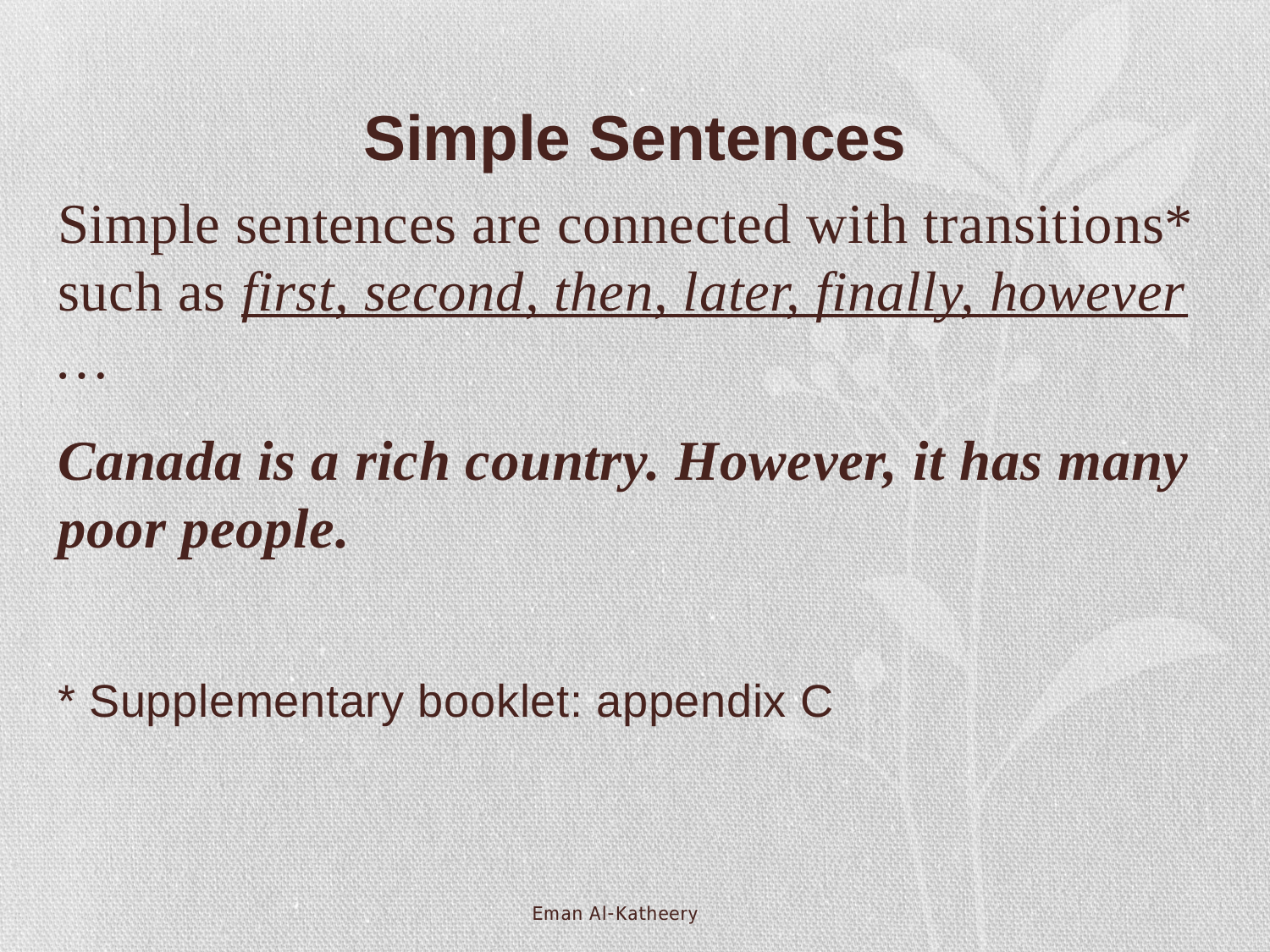

# Simple Sentences
Simple sentences are connected with transitions* such as first, second, then, later, finally, however …

Canada is a rich country. However, it has many poor people.

* Supplementary booklet: appendix C

Eman Al-Katheery